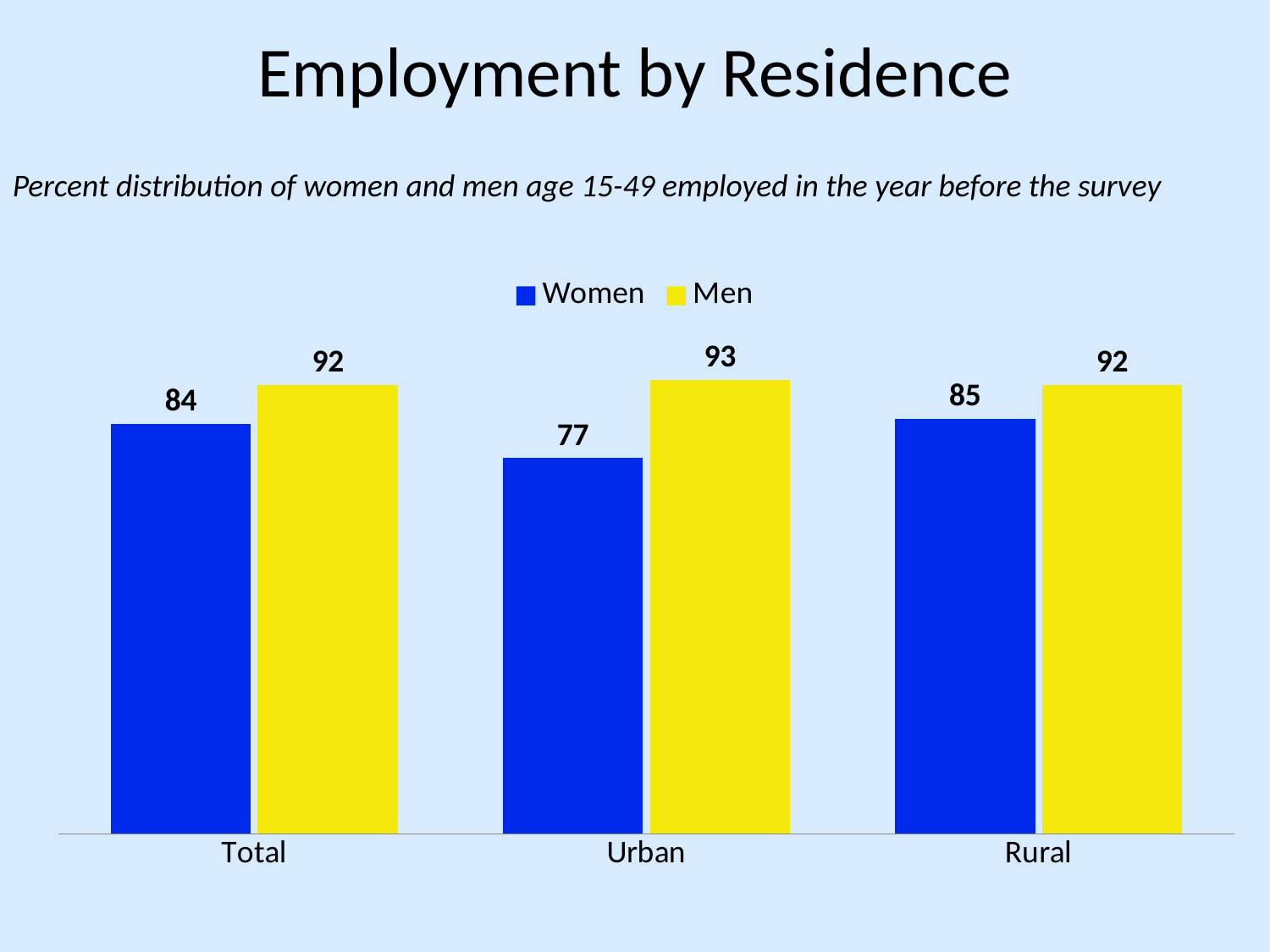

# Employment by Residence
Percent distribution of women and men age 15-49 employed in the year before the survey

### Chart

| Category | Women | Men |
|---|---|---|
| Total | 84.0 | 92.0 |
| Urban | 77.0 | 93.0 |
| Rural | 85.0 | 92.0 |